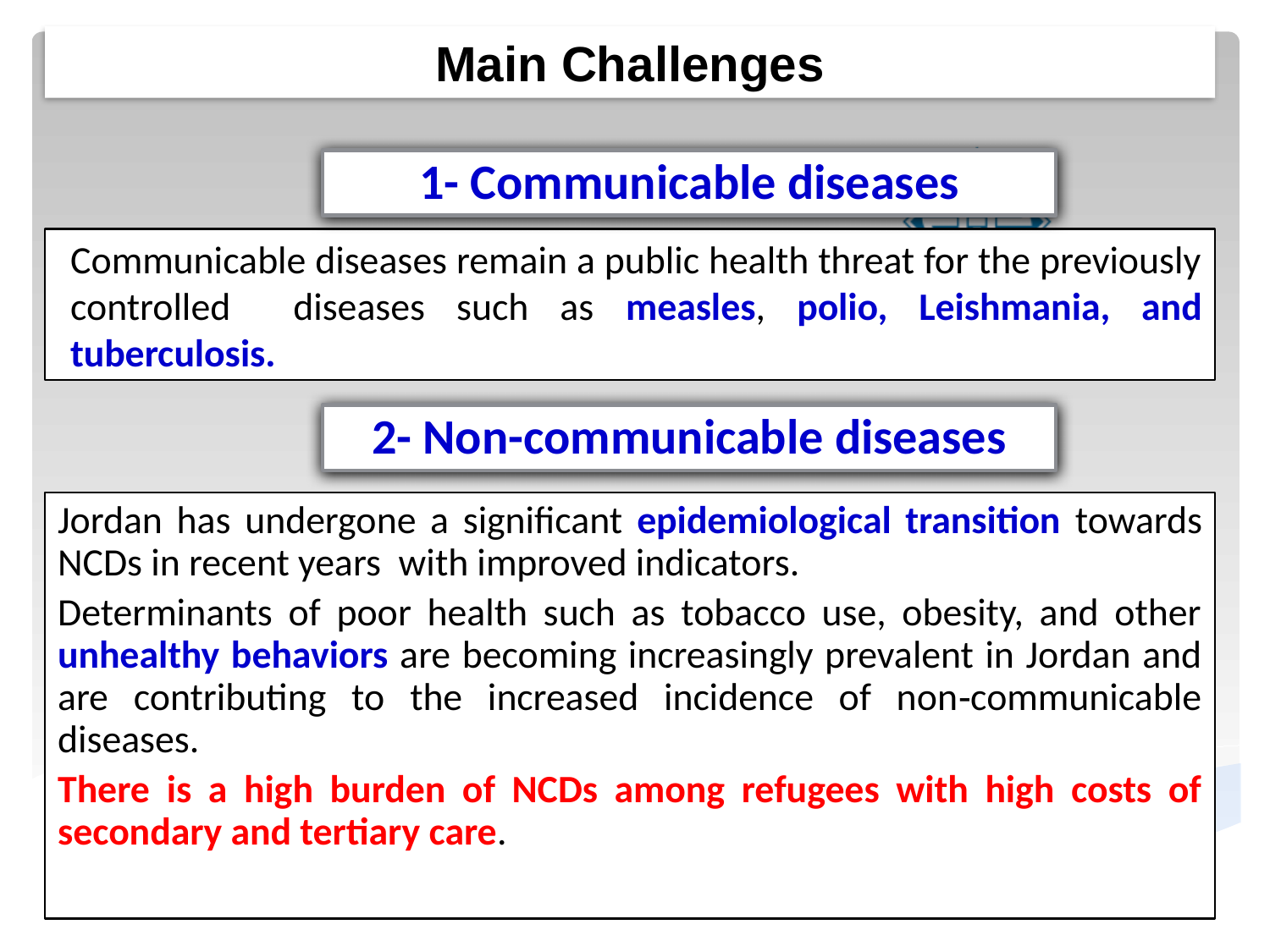

Main Challenges
1- Communicable diseases
Communicable diseases remain a public health threat for the previously controlled  diseases such as measles, polio, Leishmania, and tuberculosis.
2- Non-communicable diseases
Jordan has undergone a significant epidemiological transition towards NCDs in recent years  with improved indicators.
Determinants of poor health such as tobacco use, obesity, and other unhealthy behaviors are becoming increasingly prevalent in Jordan and are contributing to the increased incidence of non‐communicable diseases.
There is a high burden of NCDs among refugees with high costs of secondary and tertiary care.